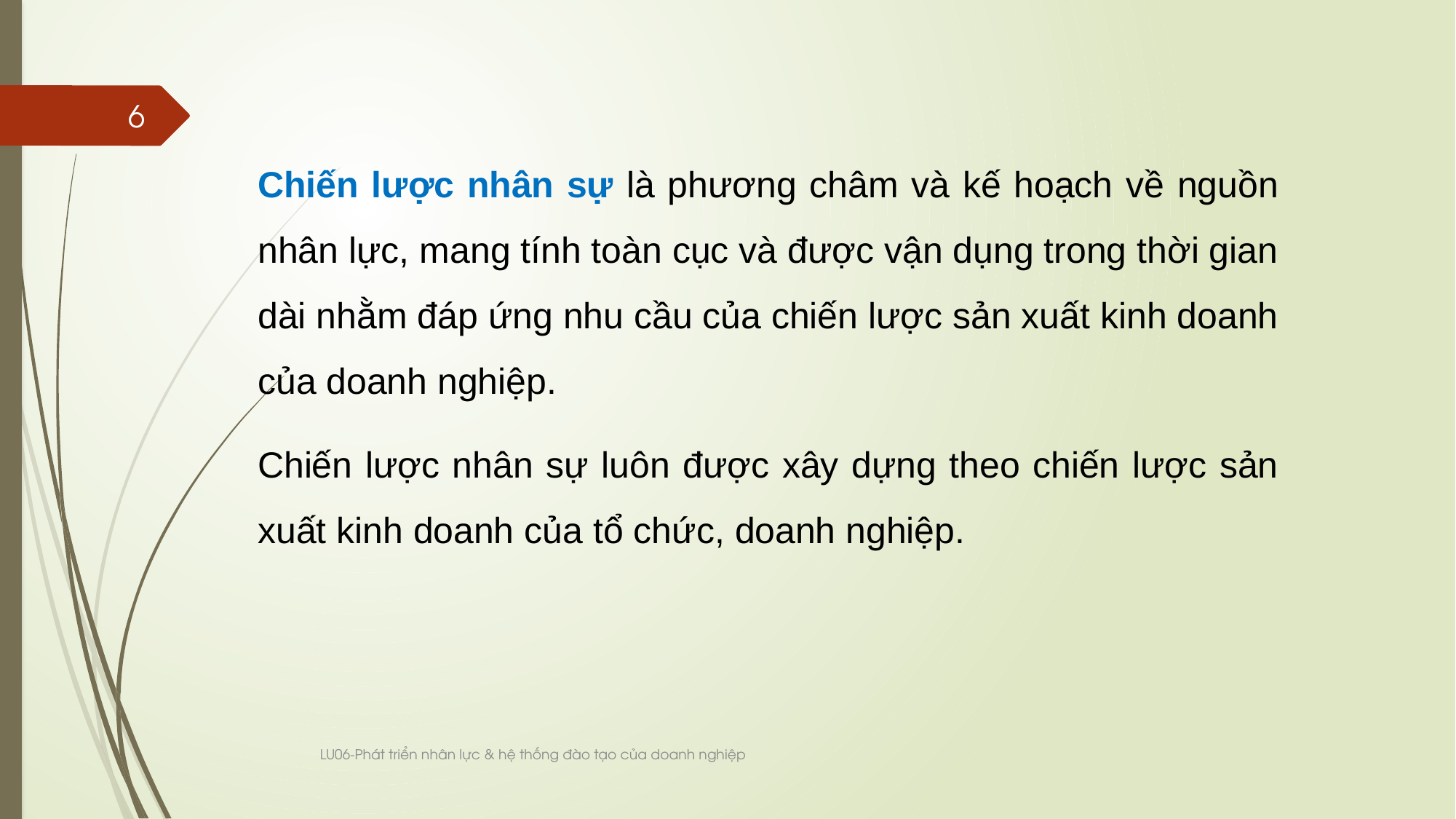

6
Chiến lược nhân sự là phương châm và kế hoạch về nguồn nhân lực, mang tính toàn cục và được vận dụng trong thời gian dài nhằm đáp ứng nhu cầu của chiến lược sản xuất kinh doanh của doanh nghiệp.
Chiến lược nhân sự luôn được xây dựng theo chiến lược sản xuất kinh doanh của tổ chức, doanh nghiệp.
LU06-Phát triển nhân lực & hệ thống đào tạo của doanh nghiệp